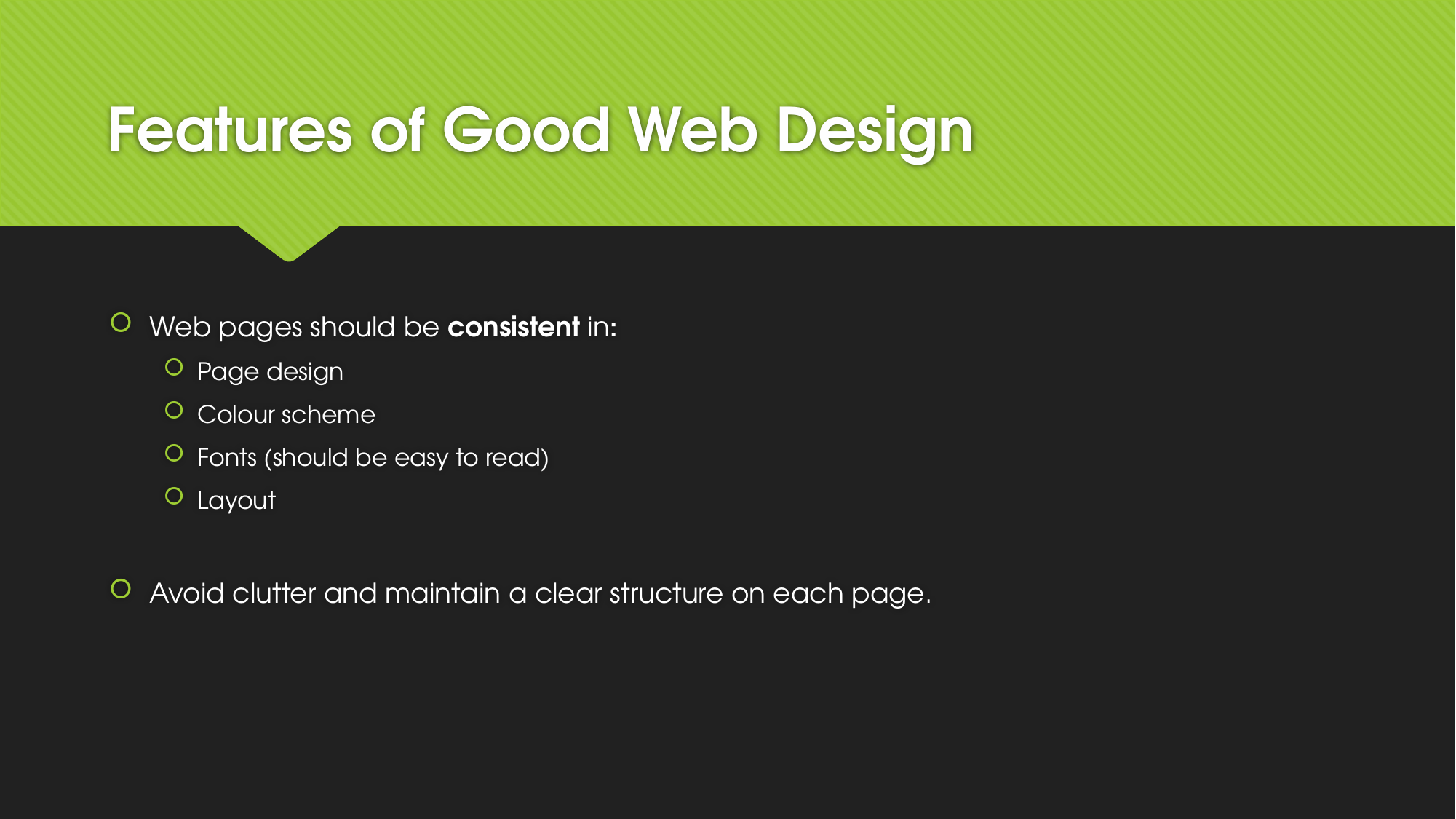

# Features of Good Web Design
Web pages should be consistent in:
Page design
Colour scheme
Fonts (should be easy to read)
Layout

Avoid clutter and maintain a clear structure on each page.